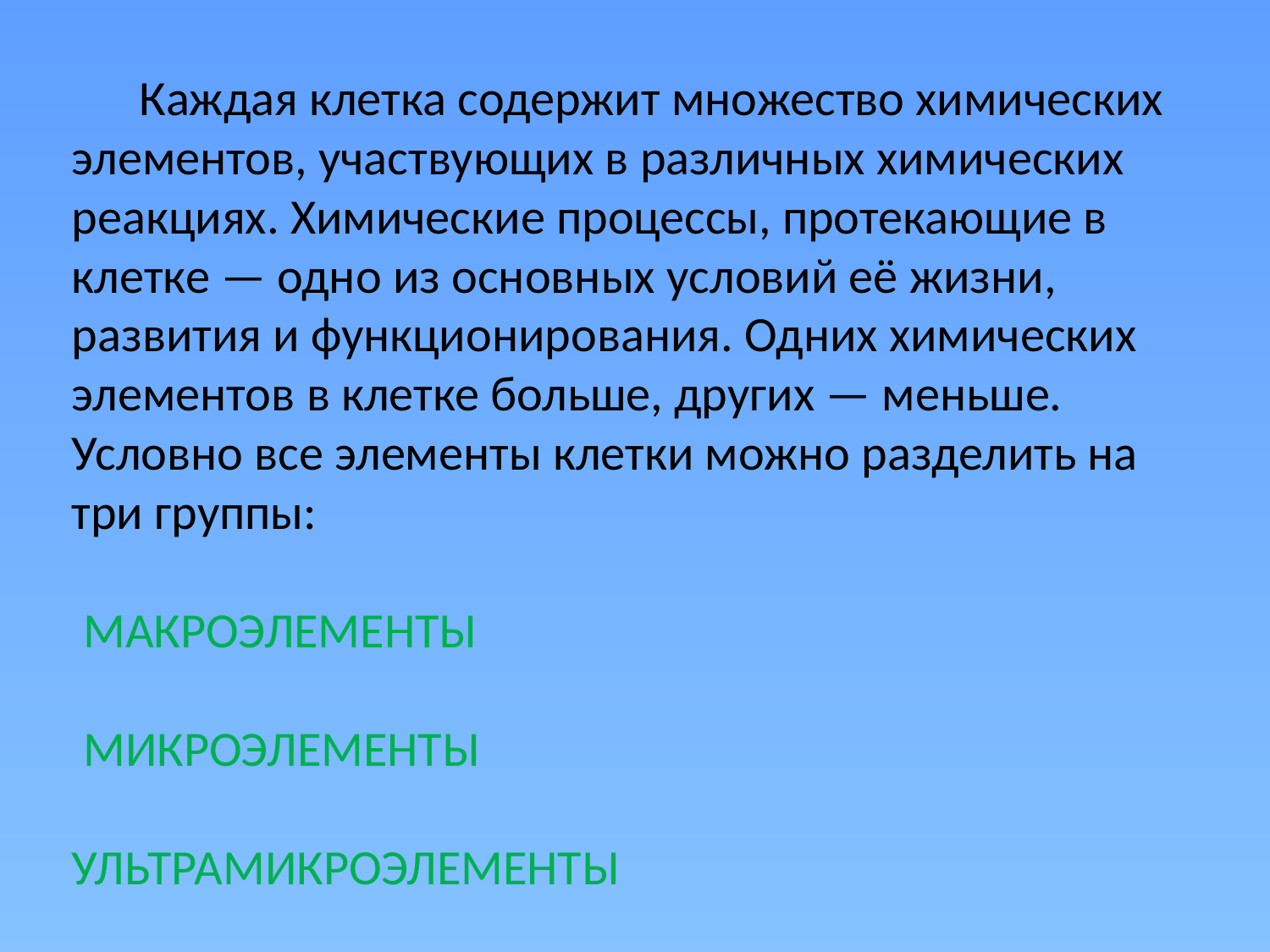

Каждая клетка содержит множество химических элементов, участвующих в различных химических реакциях. Химические процессы, протекающие в клетке — одно из основных условий её жизни, развития и функционирования. Одних химических элементов в клетке больше, других — меньше.
Условно все элементы клетки можно разделить на три группы:

 МАКРОЭЛЕМЕНТЫ

 МИКРОЭЛЕМЕНТЫ

УЛЬТРАМИКРОЭЛЕМЕНТЫ